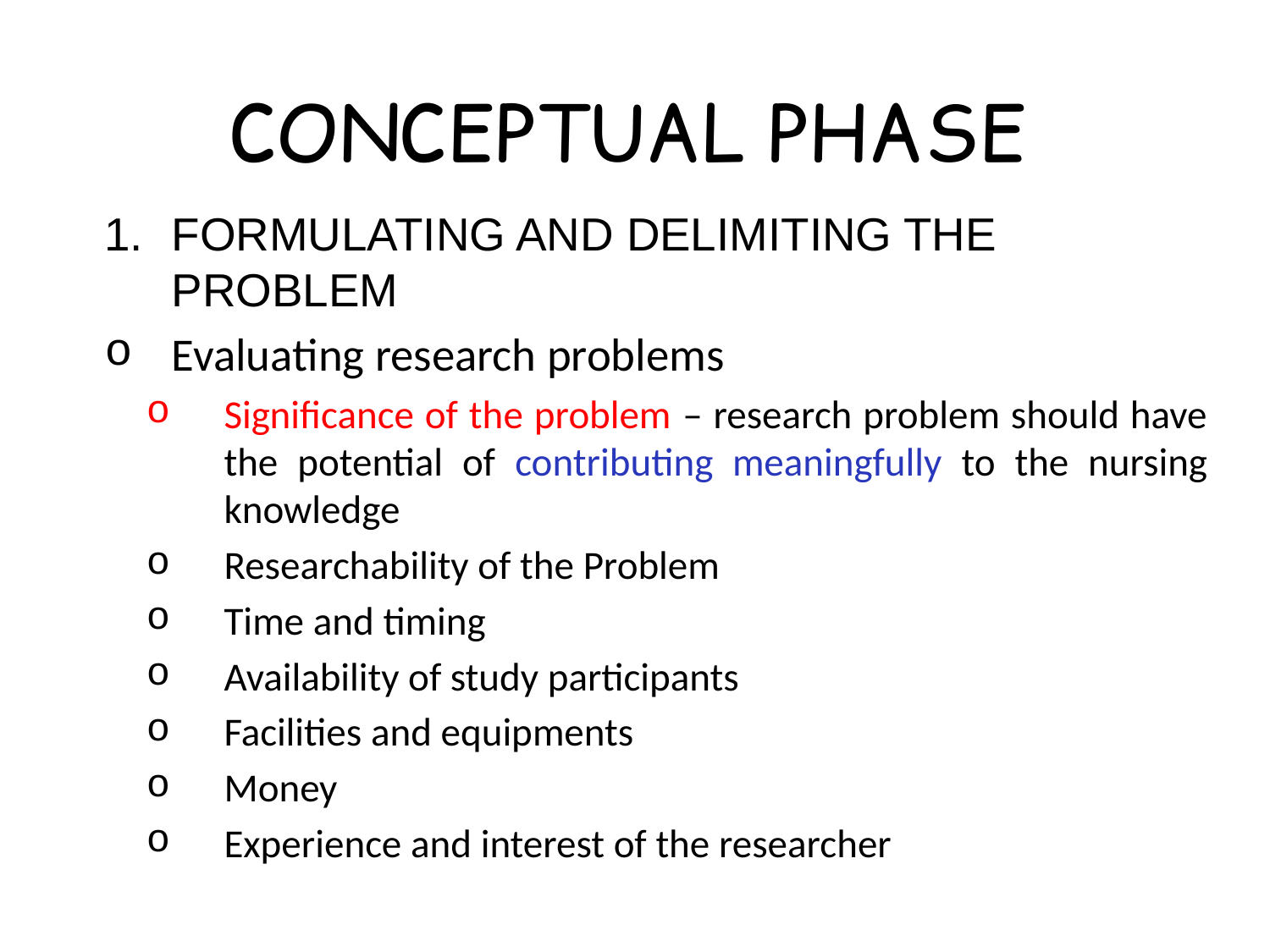

# CONCEPTUAL PHASE
FORMULATING AND DELIMITING THE PROBLEM
Evaluating research problems
Significance of the problem – research problem should have the potential of contributing meaningfully to the nursing knowledge
Researchability of the Problem
Time and timing
Availability of study participants
Facilities and equipments
Money
Experience and interest of the researcher